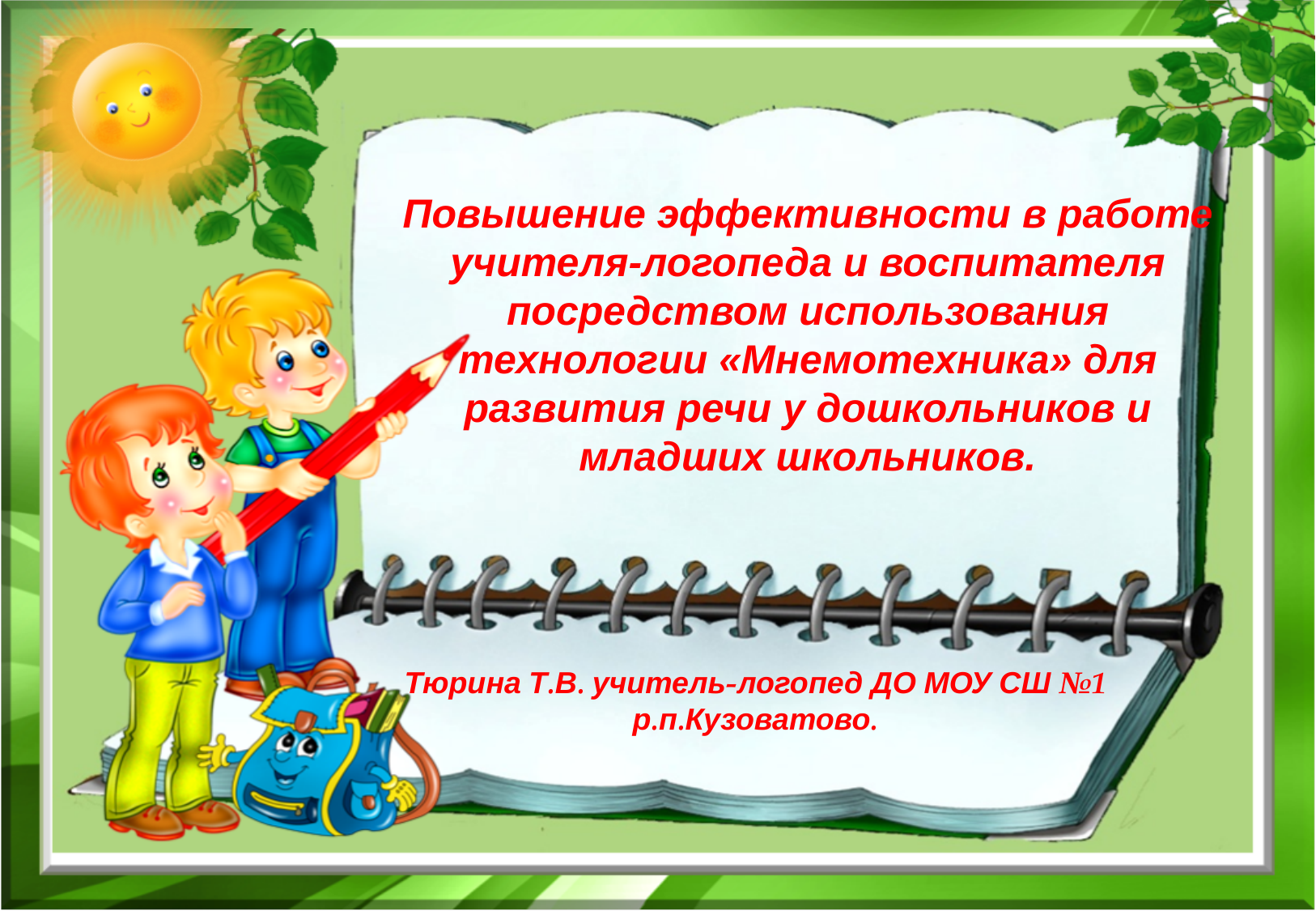

# Повышение эффективности в работе учителя-логопеда и воспитателя посредством использования технологии «Мнемотехника» для развития речи у дошкольников и младших школьников.
Тюрина Т.В. учитель-логопед ДО МОУ СШ №1 р.п.Кузоватово.